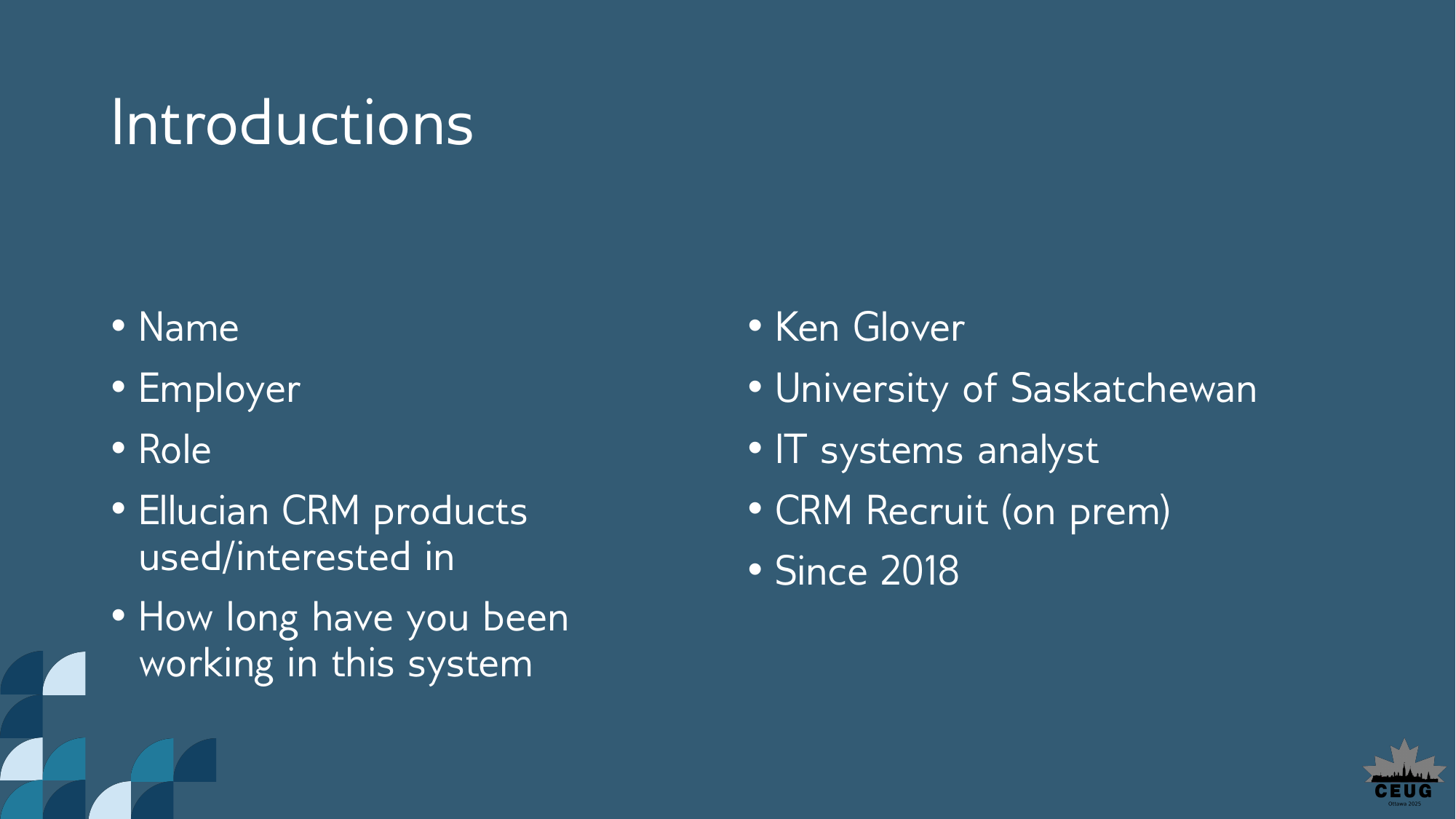

# Introductions

Name
Employer
Role
Ellucian CRM products used/interested in
How long have you been working in this system

Ken Glover
University of Saskatchewan
IT systems analyst
CRM Recruit (on prem)
Since 2018